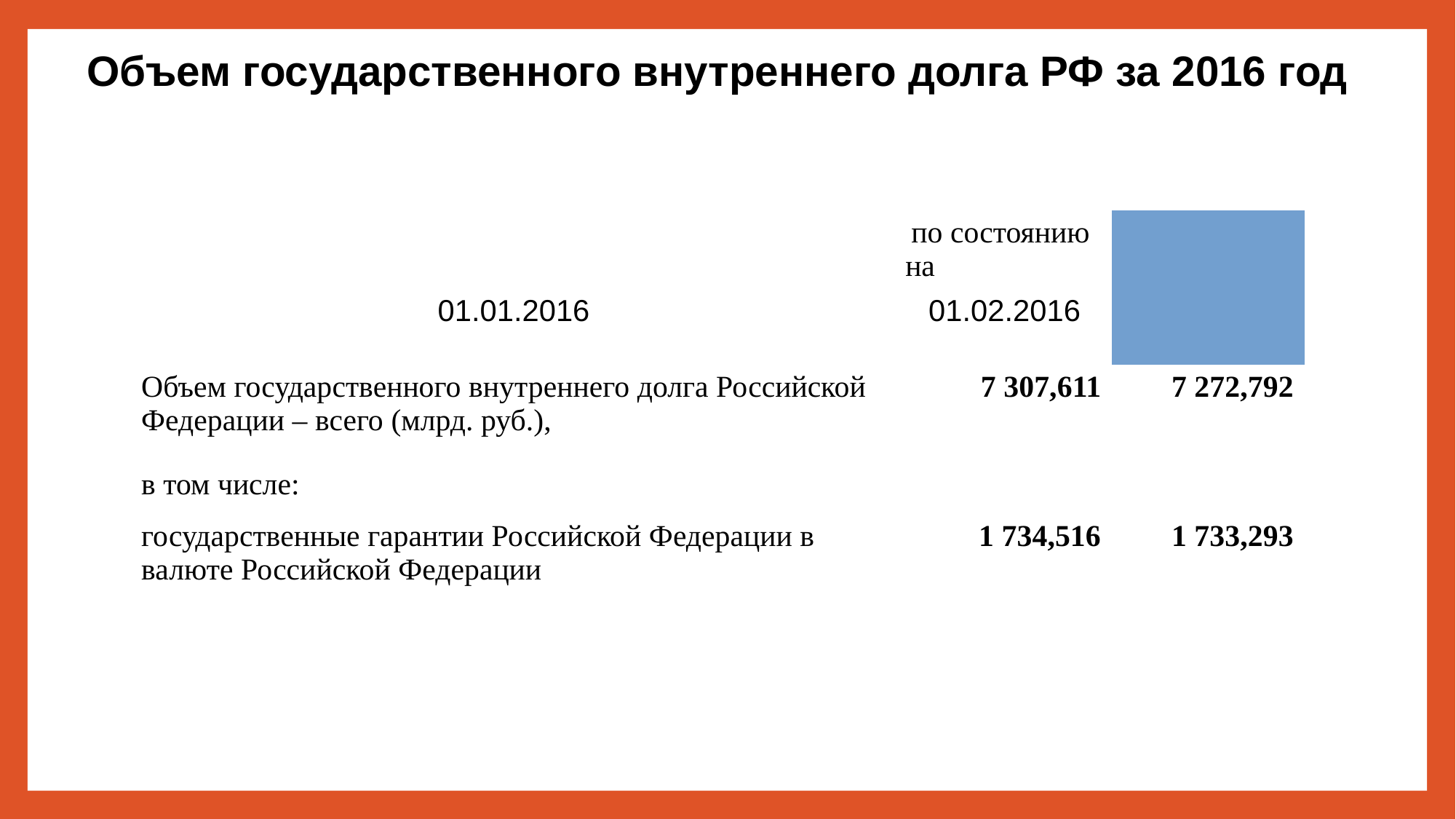

Объем государственного внутреннего долга РФ за 2016 год
|  | по состоянию на |
| --- | --- |
| 01.01.2016 | 01.02.2016 |
| Объем государственного внутреннего долга Российской Федерации – всего (млрд. руб.), | 7 307,611 | 7 272,792 |
| в том числе: |  |  |
| государственные гарантии Российской Федерации в валюте Российской Федерации | 1 734,516 | 1 733,293 |